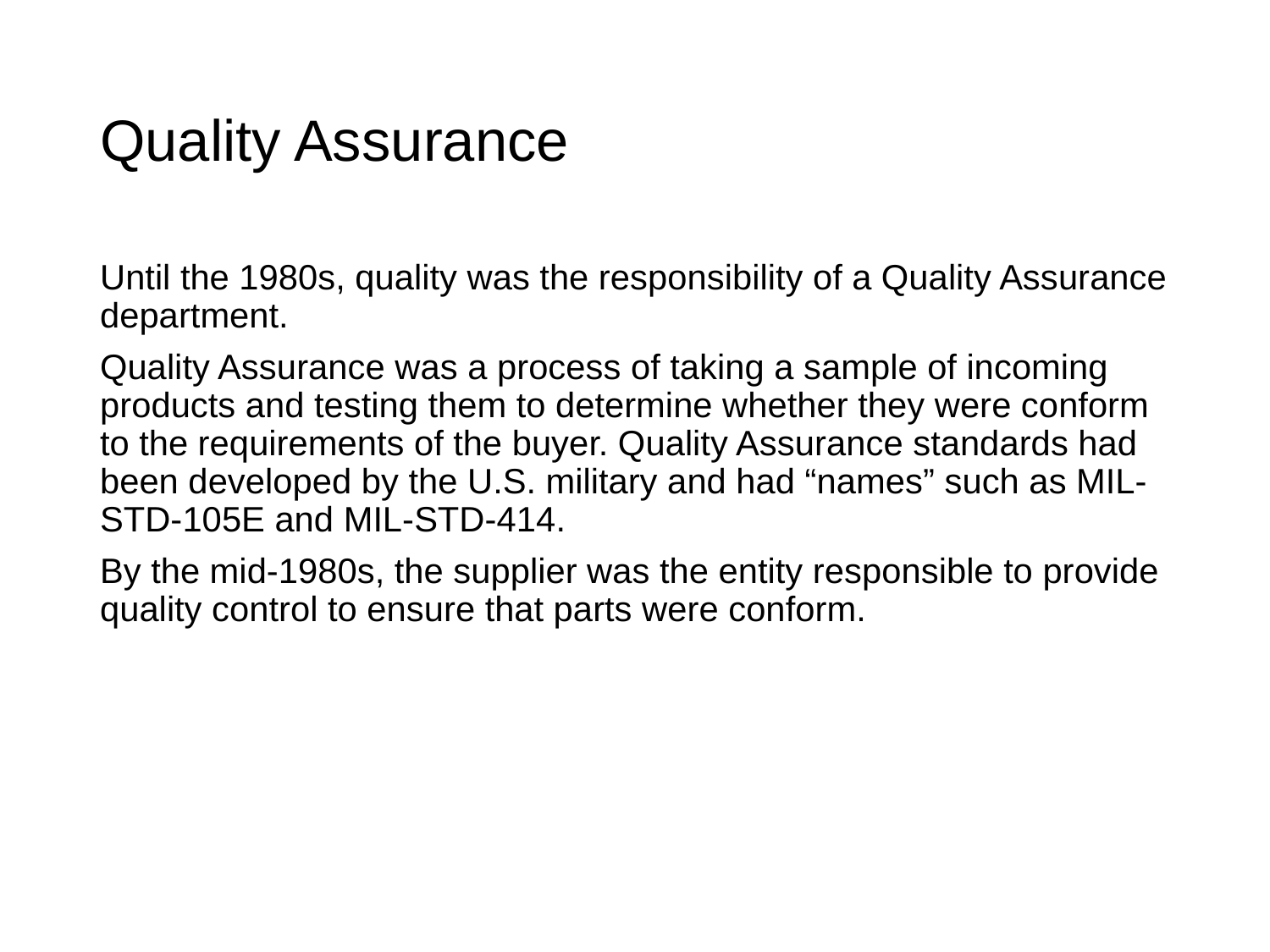

# Quality Assurance
Until the 1980s, quality was the responsibility of a Quality Assurance department.
Quality Assurance was a process of taking a sample of incoming products and testing them to determine whether they were conform to the requirements of the buyer. Quality Assurance standards had been developed by the U.S. military and had “names” such as MIL-STD-105E and MIL-STD-414.
By the mid-1980s, the supplier was the entity responsible to provide quality control to ensure that parts were conform.